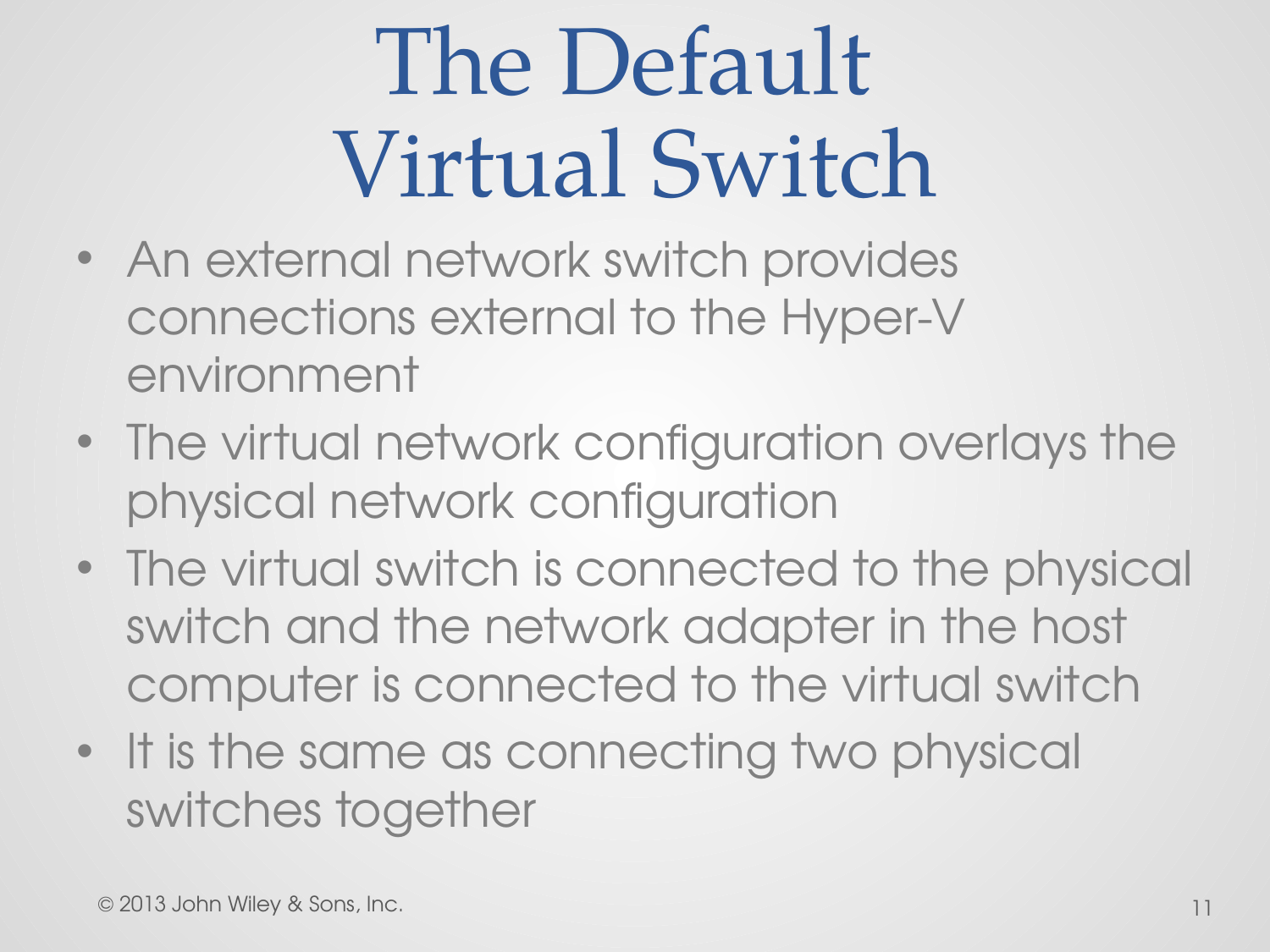

# The Default Virtual Switch
An external network switch provides connections external to the Hyper-V environment
The virtual network configuration overlays the physical network configuration
The virtual switch is connected to the physical switch and the network adapter in the host computer is connected to the virtual switch
It is the same as connecting two physical switches together
© 2013 John Wiley & Sons, Inc.
11